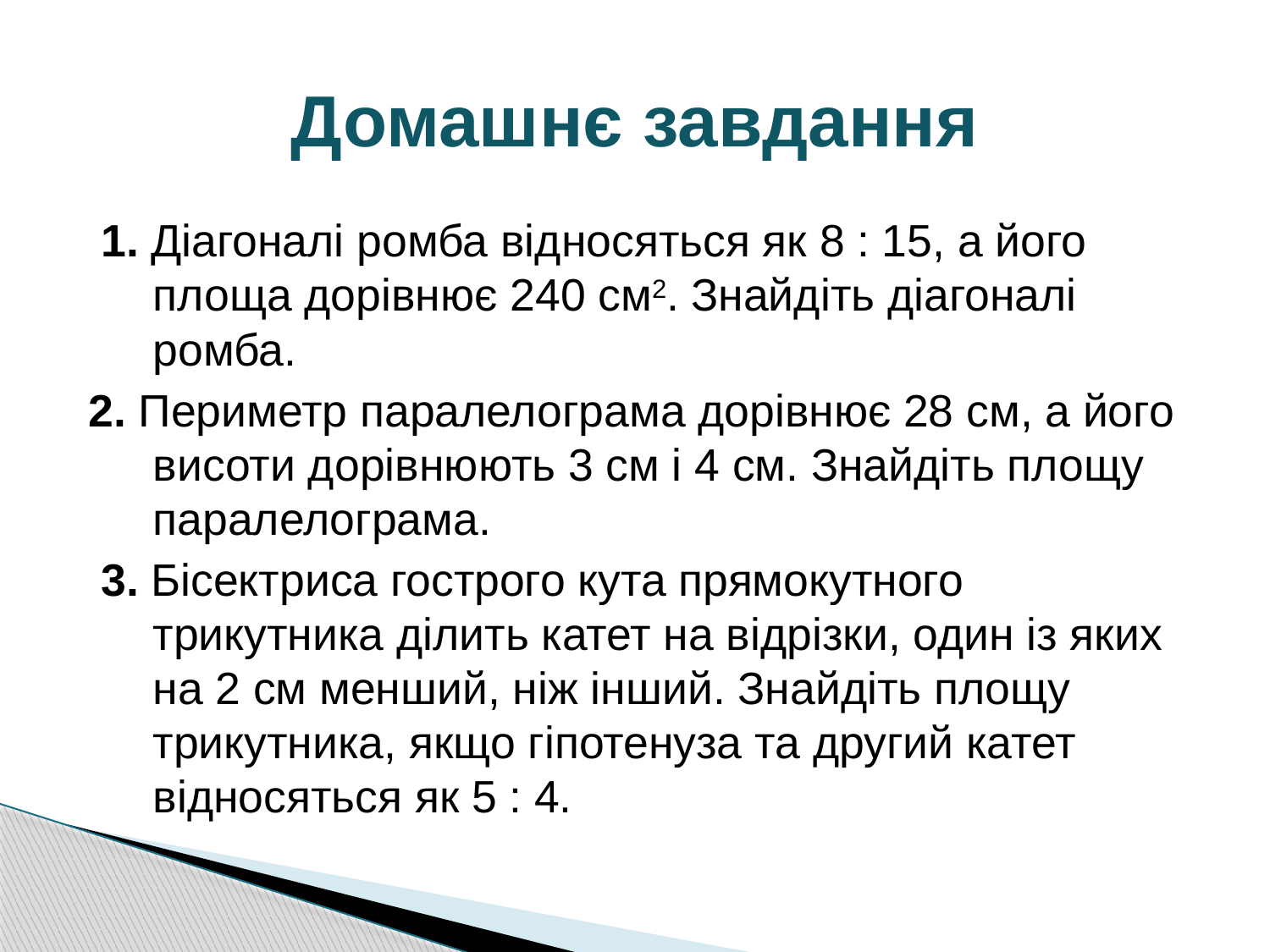

# Домашнє завдання
  1. Діагоналі ромба відносяться як 8 : 15, а його площа дорівнює 240 см2. Знайдіть діагоналі ромба.
 2. Периметр паралелограма дорівнює 28 см, а його висоти до­рівнюють 3 см і 4 см. Знайдіть площу паралелограма.
  3. Бісектриса гострого кута прямокутного трикутника ділить катет на відрізки, один із яких на 2 см менший, ніж інший. Знайдіть площу трикутника, якщо гіпотенуза та другий катет відносяться як 5 : 4.